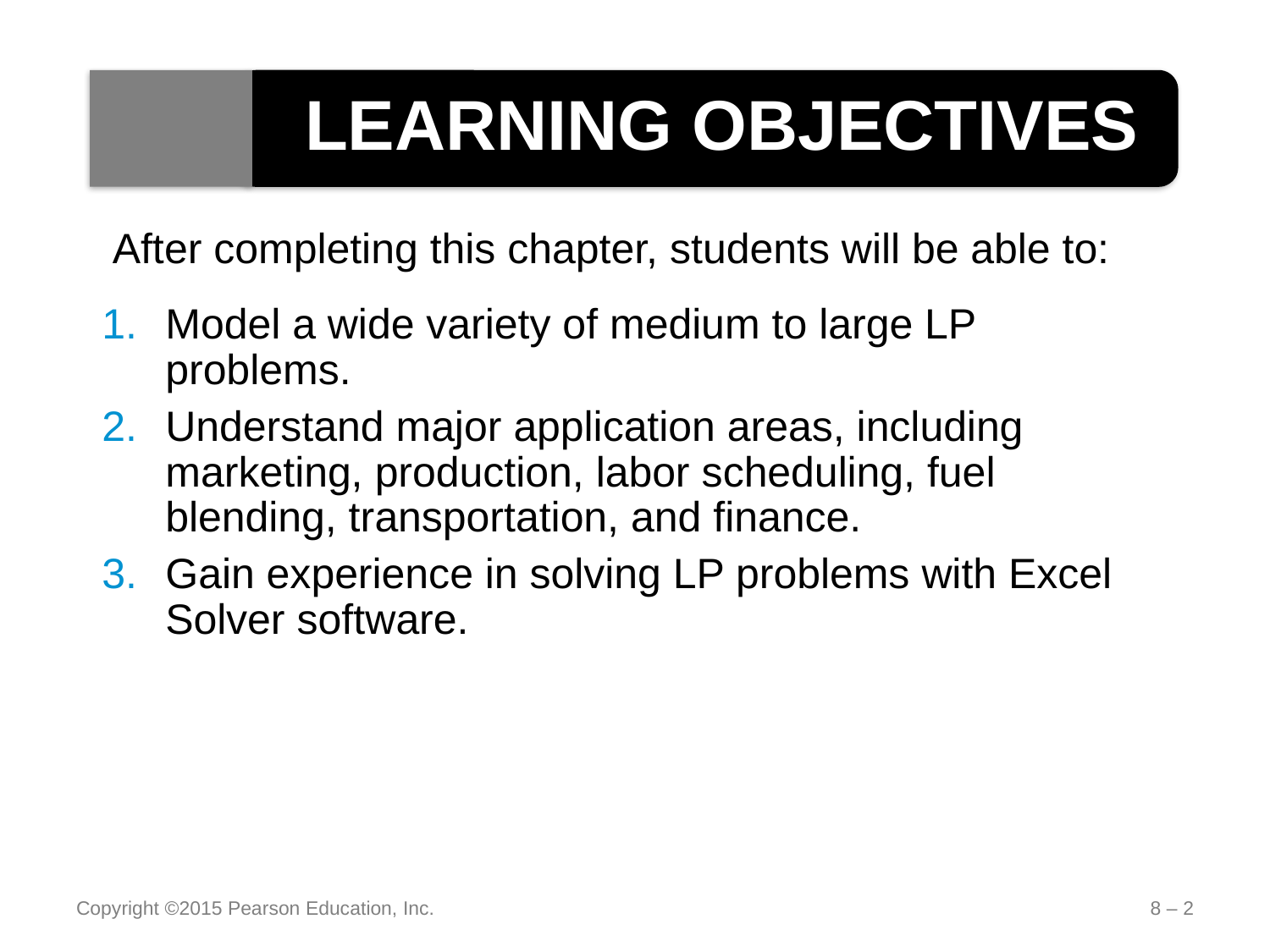

LEARNING OBJECTIVES
After completing this chapter, students will be able to:
Model a wide variety of medium to large LP problems.
Understand major application areas, including marketing, production, labor scheduling, fuel blending, transportation, and finance.
Gain experience in solving LP problems with Excel Solver software.
Copyright ©2015 Pearson Education, Inc.
8 – 2